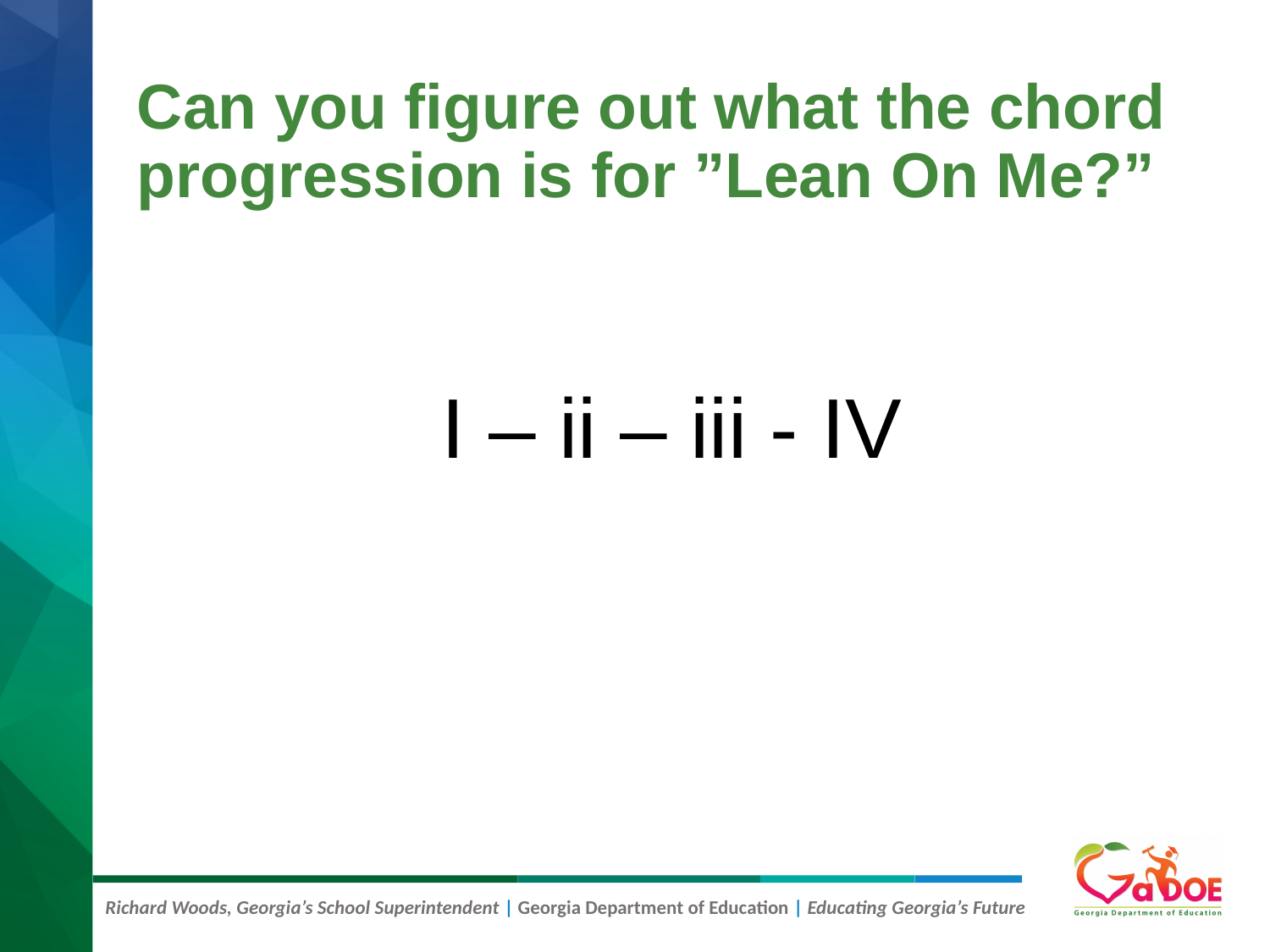

# Can you figure out what the chord progression is for ”Lean On Me?”
I – ii – iii - IV